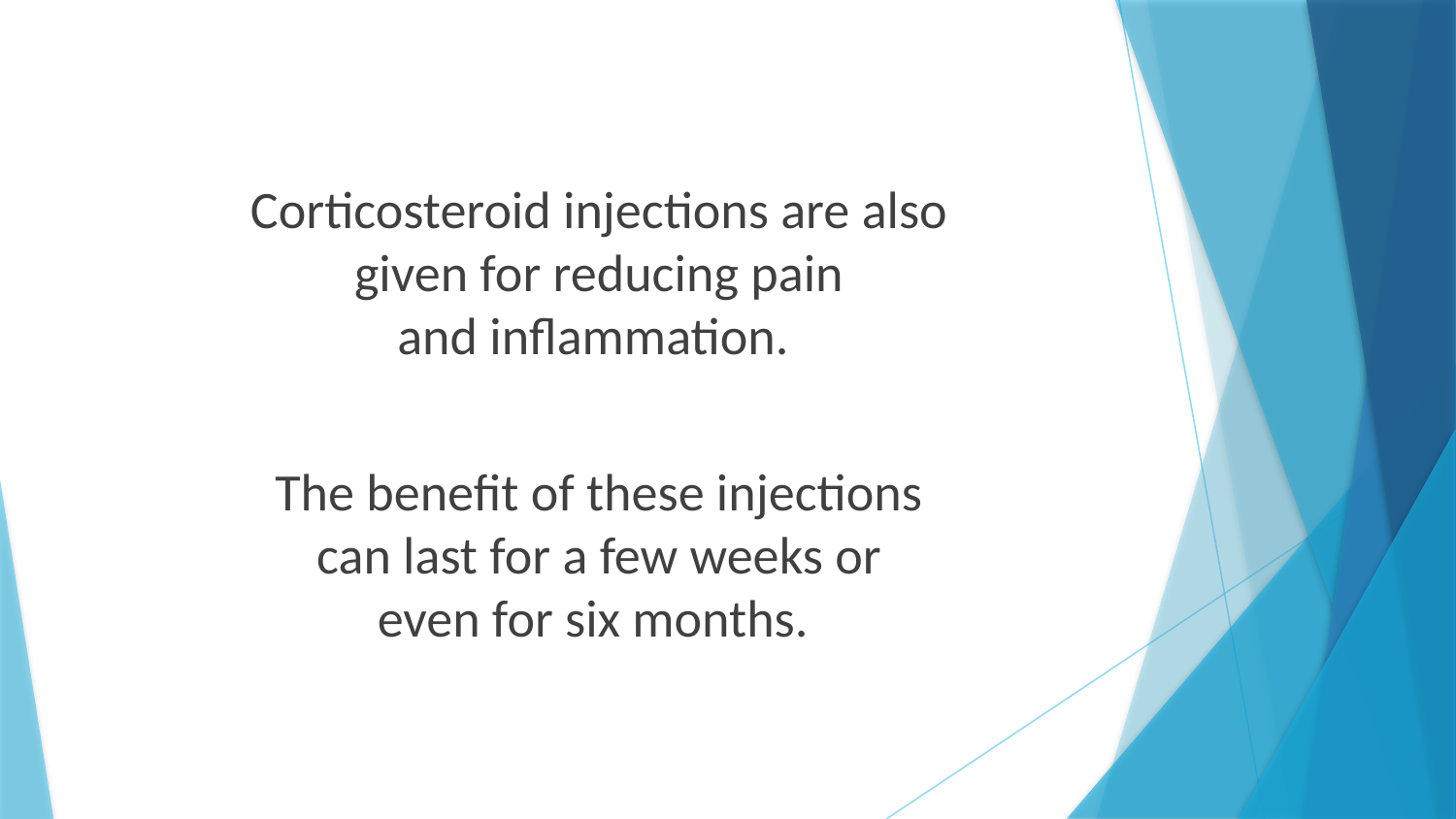

Corticosteroid injections are also
given for reducing pain
and inflammation.

The benefit of these injections
can last for a few weeks or
even for six months.